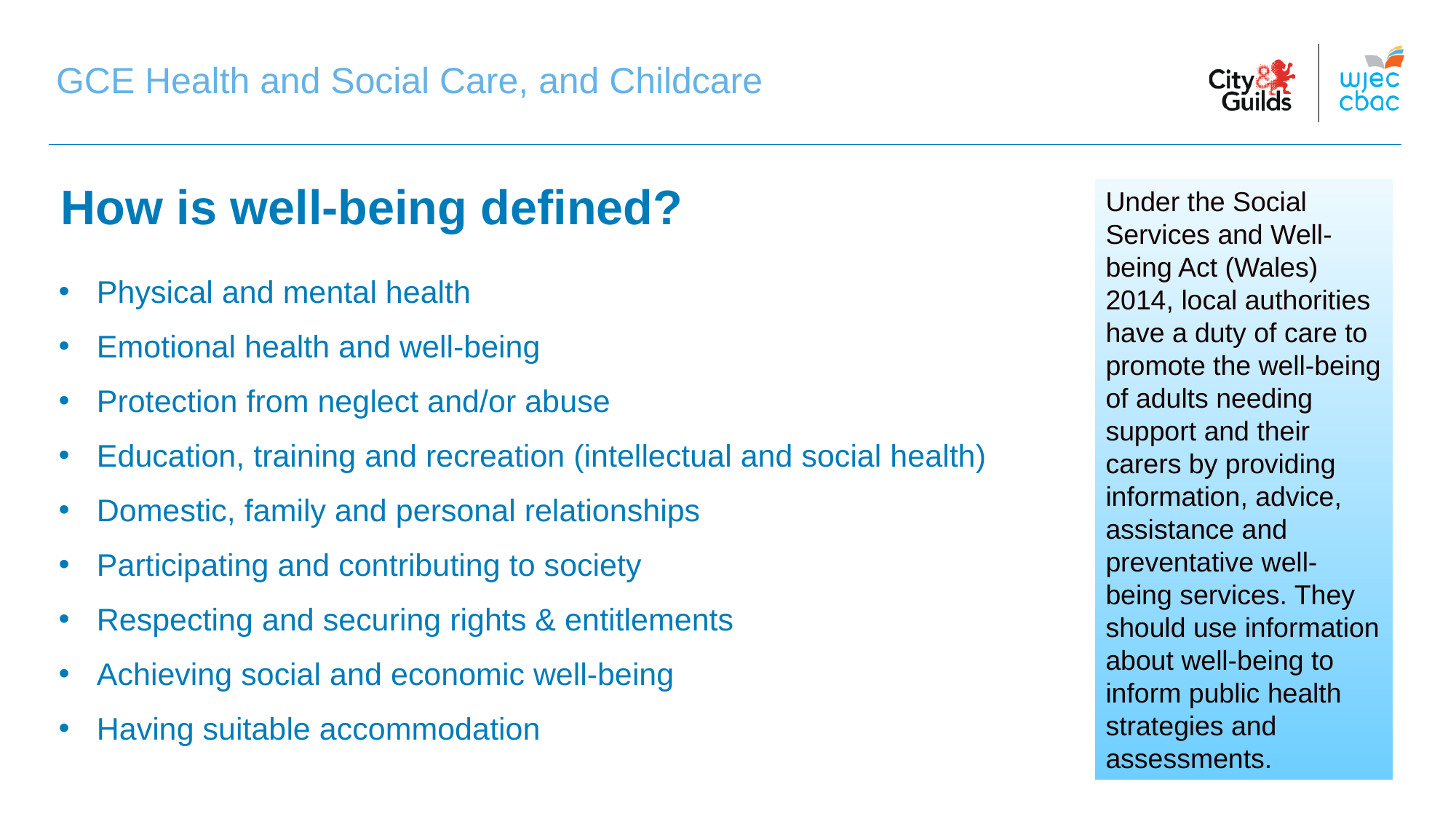

GCE Health and Social Care, and Childcare
# How is well-being defined?
Under the Social Services and Well-being Act (Wales) 2014, local authorities have a duty of care to promote the well-being of adults needing support and their carers by providing information, advice, assistance and preventative well-being services. They should use information about well-being to inform public health strategies and assessments.
Physical and mental health
Emotional health and well-being
Protection from neglect and/or abuse
Education, training and recreation (intellectual and social health)
Domestic, family and personal relationships
Participating and contributing to society
Respecting and securing rights & entitlements
Achieving social and economic well-being
Having suitable accommodation